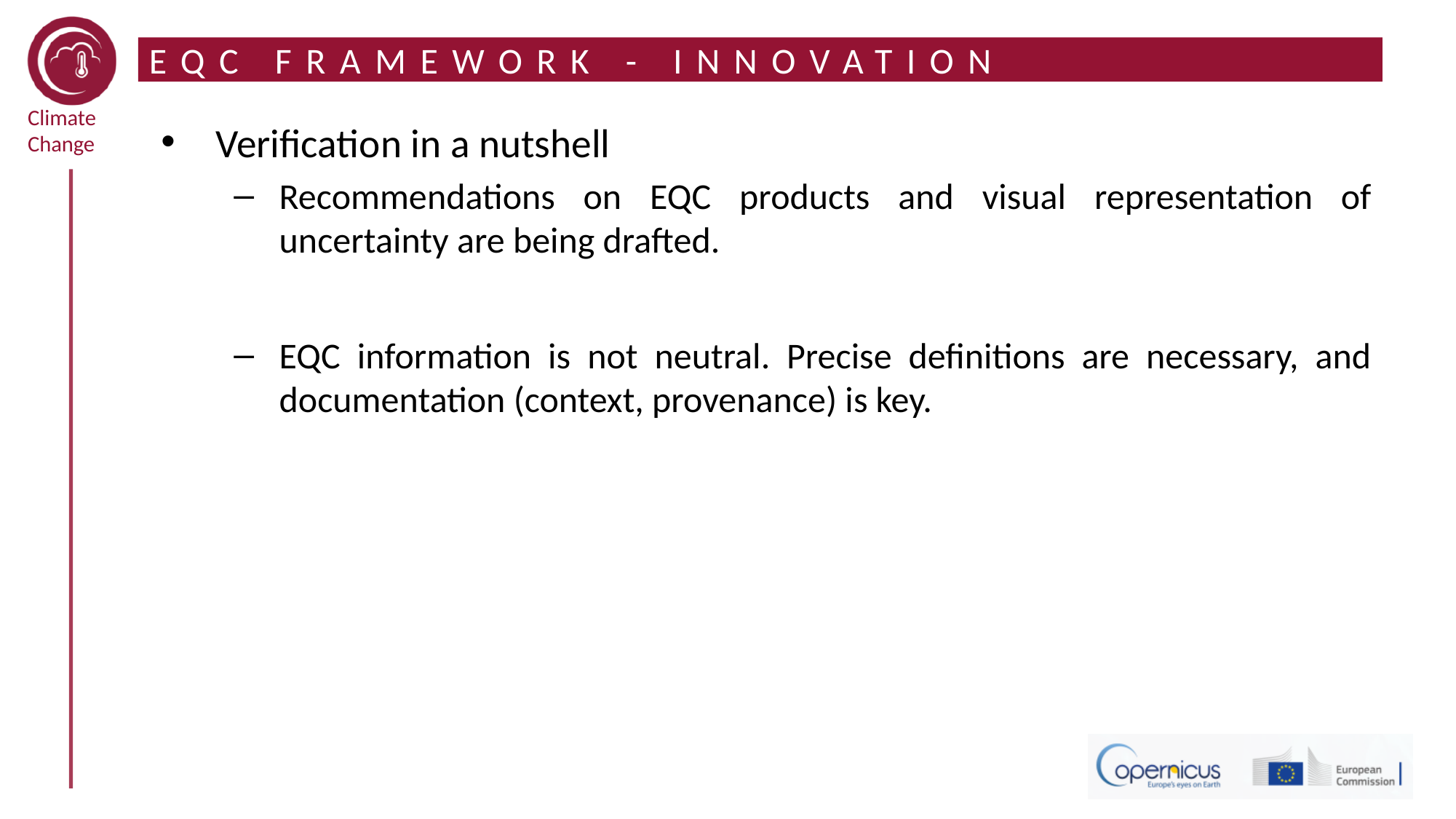

# EQC FRAMEWORK - INNOVATION
Verification in a nutshell
Recommendations on EQC products and visual representation of uncertainty are being drafted.

EQC information is not neutral. Precise definitions are necessary, and documentation (context, provenance) is key.